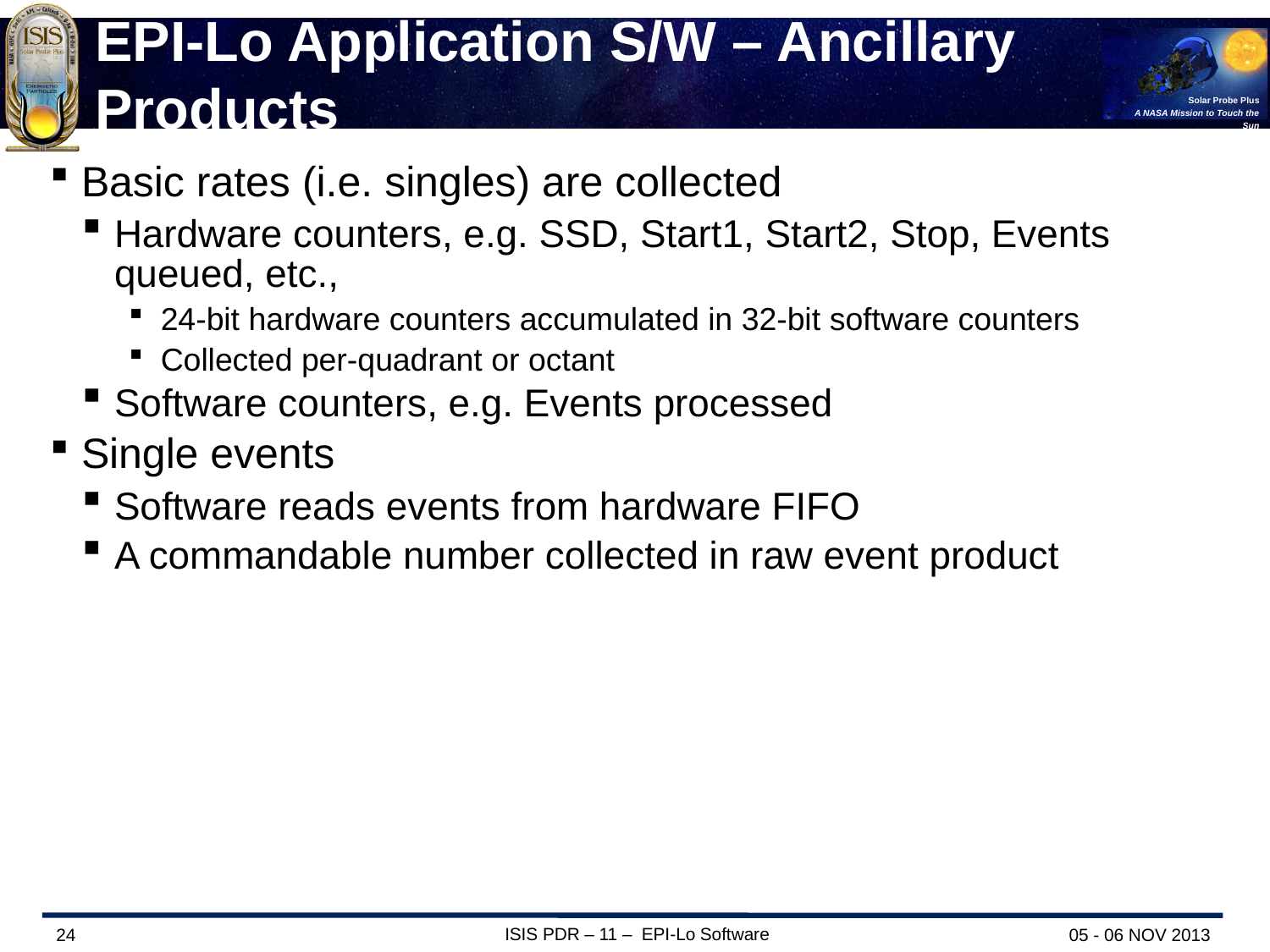

# EPI-Lo Application S/W – Ancillary Products
Basic rates (i.e. singles) are collected
Hardware counters, e.g. SSD, Start1, Start2, Stop, Events queued, etc.,
24-bit hardware counters accumulated in 32-bit software counters
Collected per-quadrant or octant
Software counters, e.g. Events processed
Single events
Software reads events from hardware FIFO
A commandable number collected in raw event product